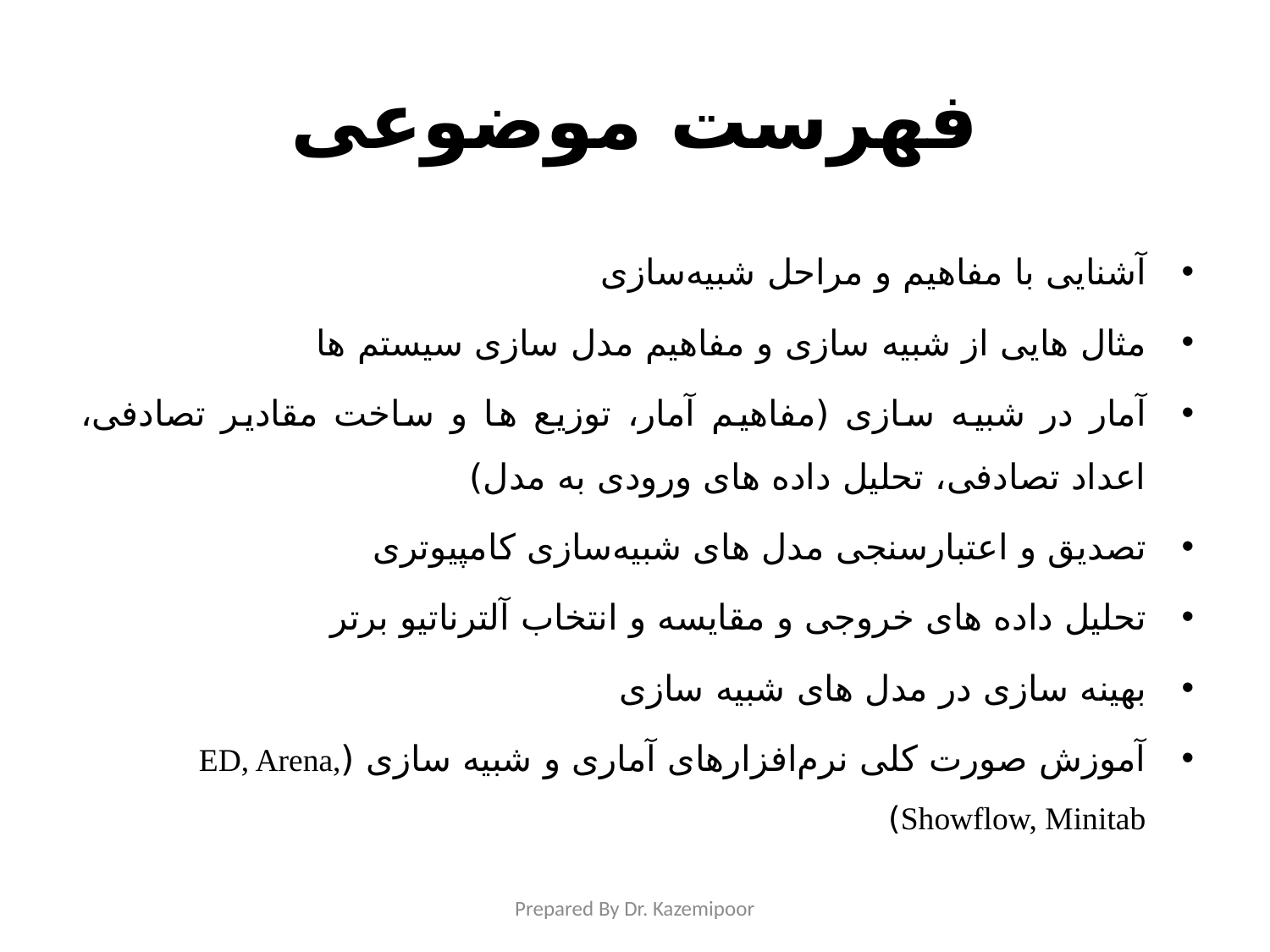

# فهرست موضوعی
آشنایی با مفاهیم و مراحل شبیه‌سازی
مثال هایی از شبیه سازی و مفاهیم مدل سازی سیستم ها
آمار در شبیه سازی (مفاهیم آمار، توزیع ها و ساخت مقادیر تصادفی، اعداد تصادفی، تحلیل داده های ورودی به مدل)
تصدیق و اعتبارسنجی مدل های شبیه‌سازی کامپیوتری
تحلیل داده های خروجی و مقایسه و انتخاب آلترناتیو برتر
بهینه سازی در مدل های شبیه سازی
آموزش صورت کلی نرم‌افزارهای آماری و شبیه سازی (ED, Arena, Showflow, Minitab)
Prepared By Dr. Kazemipoor